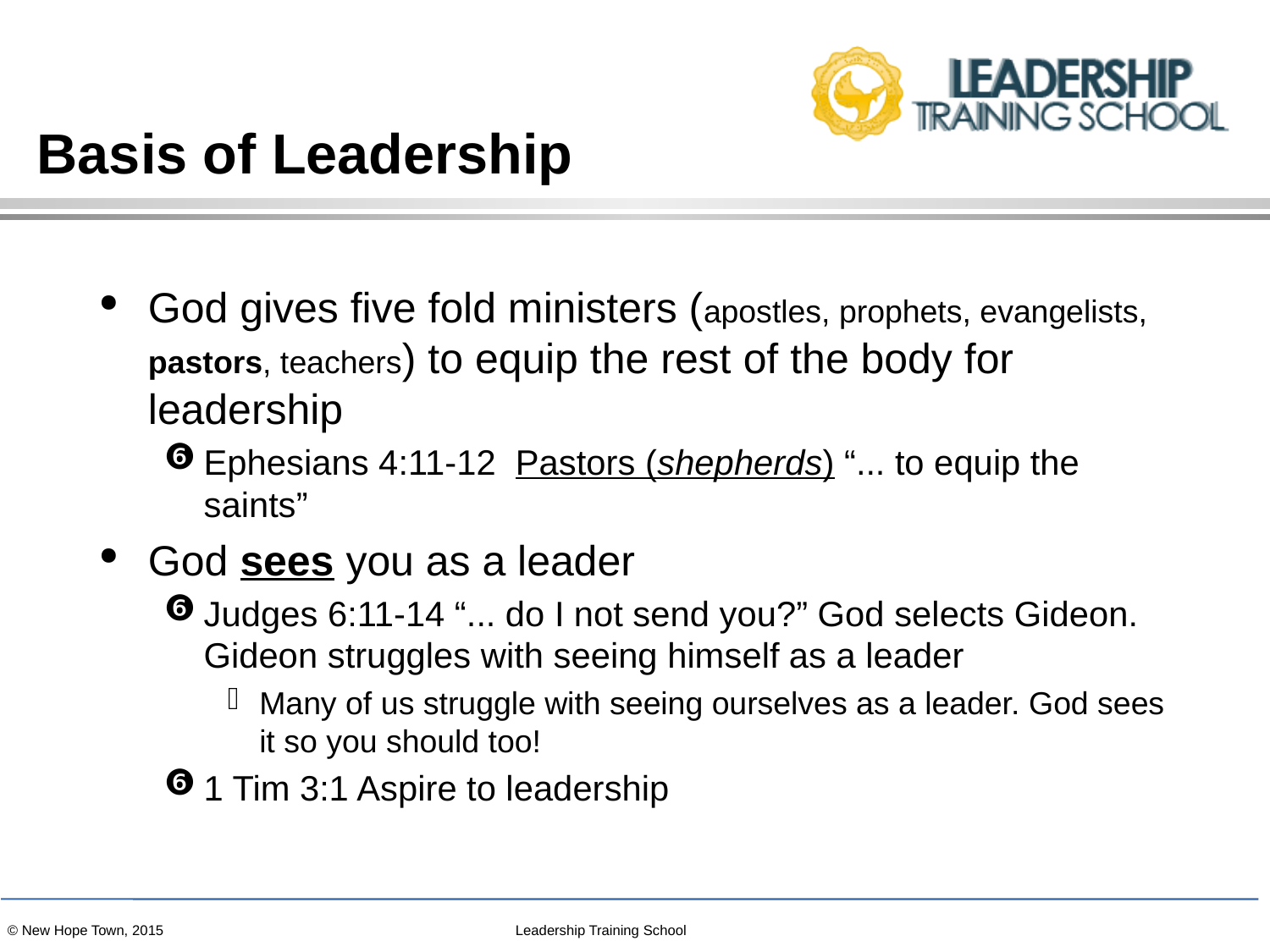

# Basis of Leadership
God gives five fold ministers (apostles, prophets, evangelists, pastors, teachers) to equip the rest of the body for leadership
Ephesians 4:11-12  Pastors (shepherds) “... to equip the saints”
God sees you as a leader
Judges 6:11-14 “... do I not send you?” God selects Gideon. Gideon struggles with seeing himself as a leader
Many of us struggle with seeing ourselves as a leader. God sees it so you should too!
1 Tim 3:1 Aspire to leadership
4